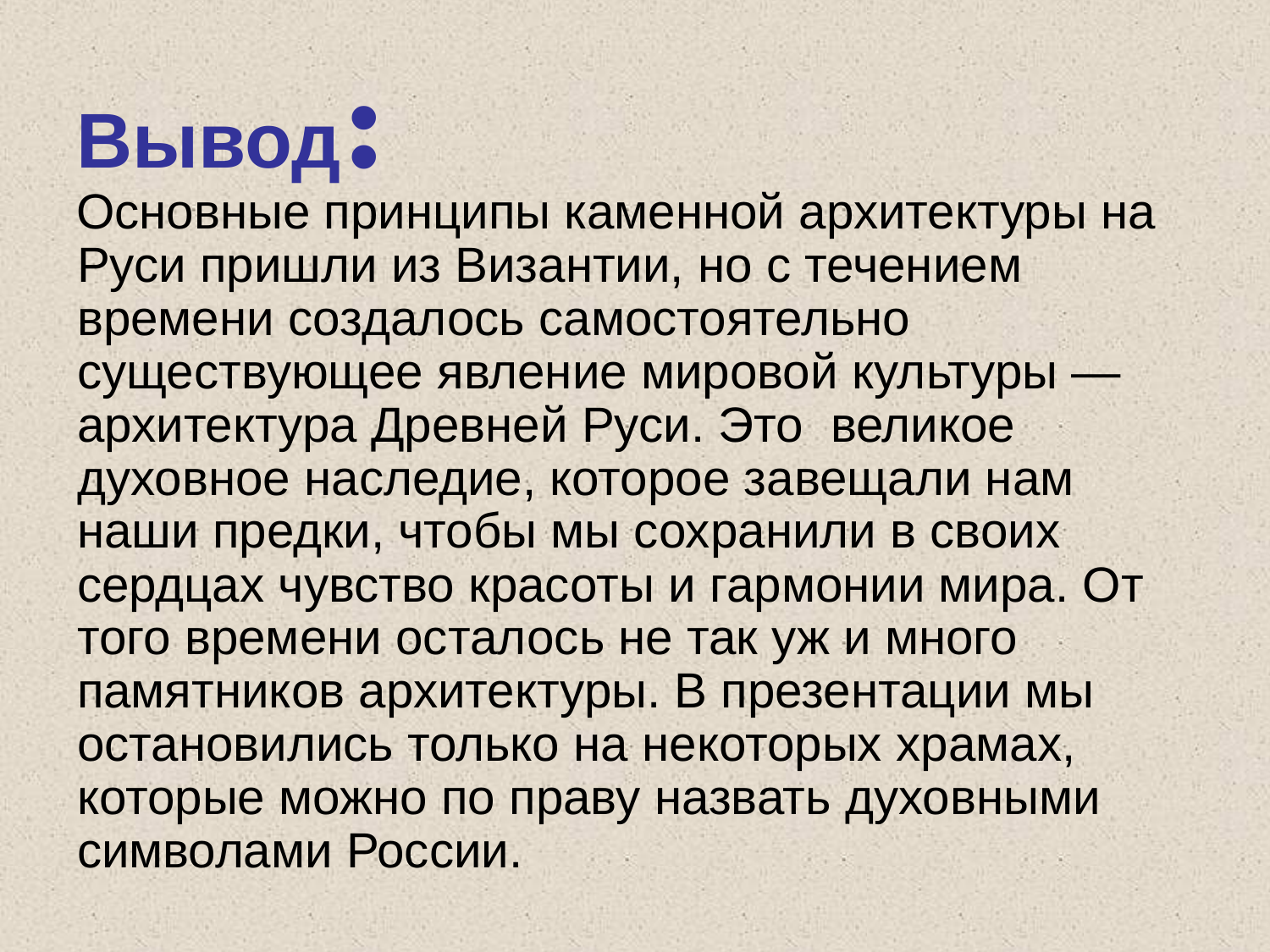

# Вывод:
Основные принципы каменной архитектуры на Руси пришли из Византии, но с течением времени создалось самостоятельно существующее явление мировой культуры — архитектура Древней Руси. Это  великое духовное наследие, которое завещали нам наши предки, чтобы мы сохранили в своих сердцах чувство красоты и гармонии мира. От того времени осталось не так уж и много памятников архитектуры. В презентации мы остановились только на некоторых храмах, которые можно по праву назвать духовными символами России.